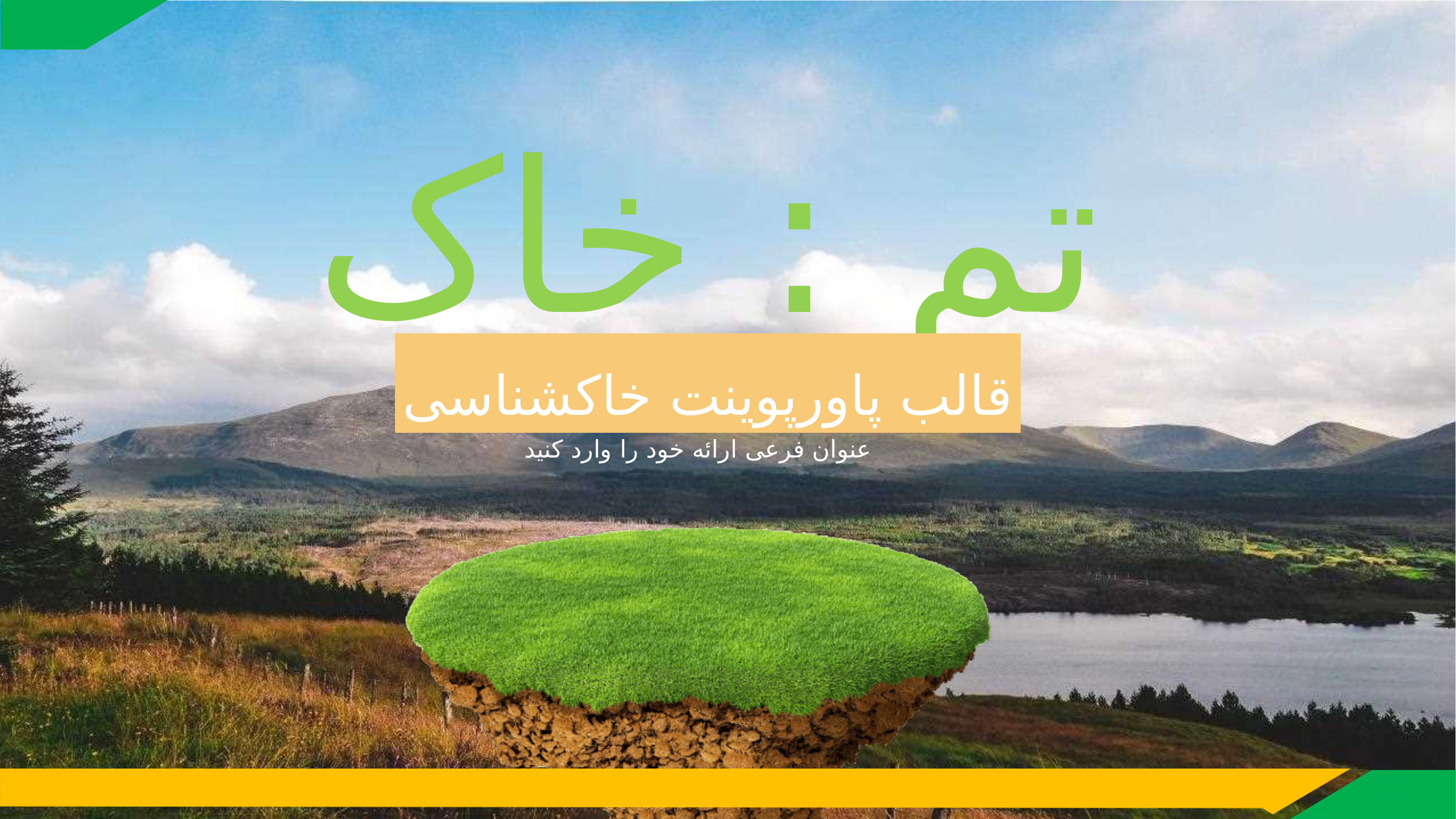

تم : خاک

قالب پاورپوینت خاکشناسی
عنوان فرعی ارائه خود را وارد کنید